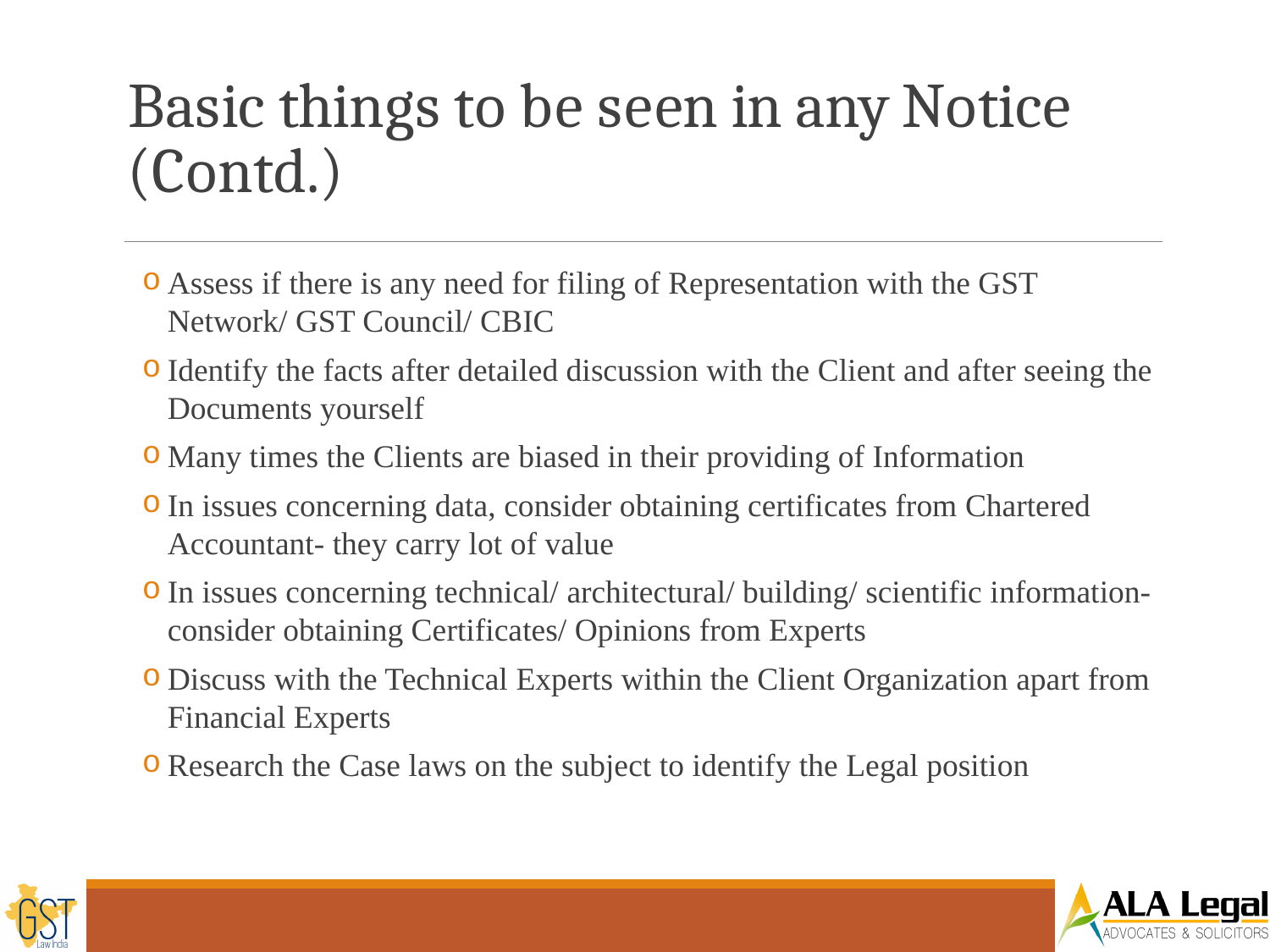

# Basic things to be seen in any Notice (Contd.)
Assess if there is any need for filing of Representation with the GST Network/ GST Council/ CBIC
Identify the facts after detailed discussion with the Client and after seeing the Documents yourself
Many times the Clients are biased in their providing of Information
In issues concerning data, consider obtaining certificates from Chartered Accountant- they carry lot of value
In issues concerning technical/ architectural/ building/ scientific information- consider obtaining Certificates/ Opinions from Experts
Discuss with the Technical Experts within the Client Organization apart from Financial Experts
Research the Case laws on the subject to identify the Legal position